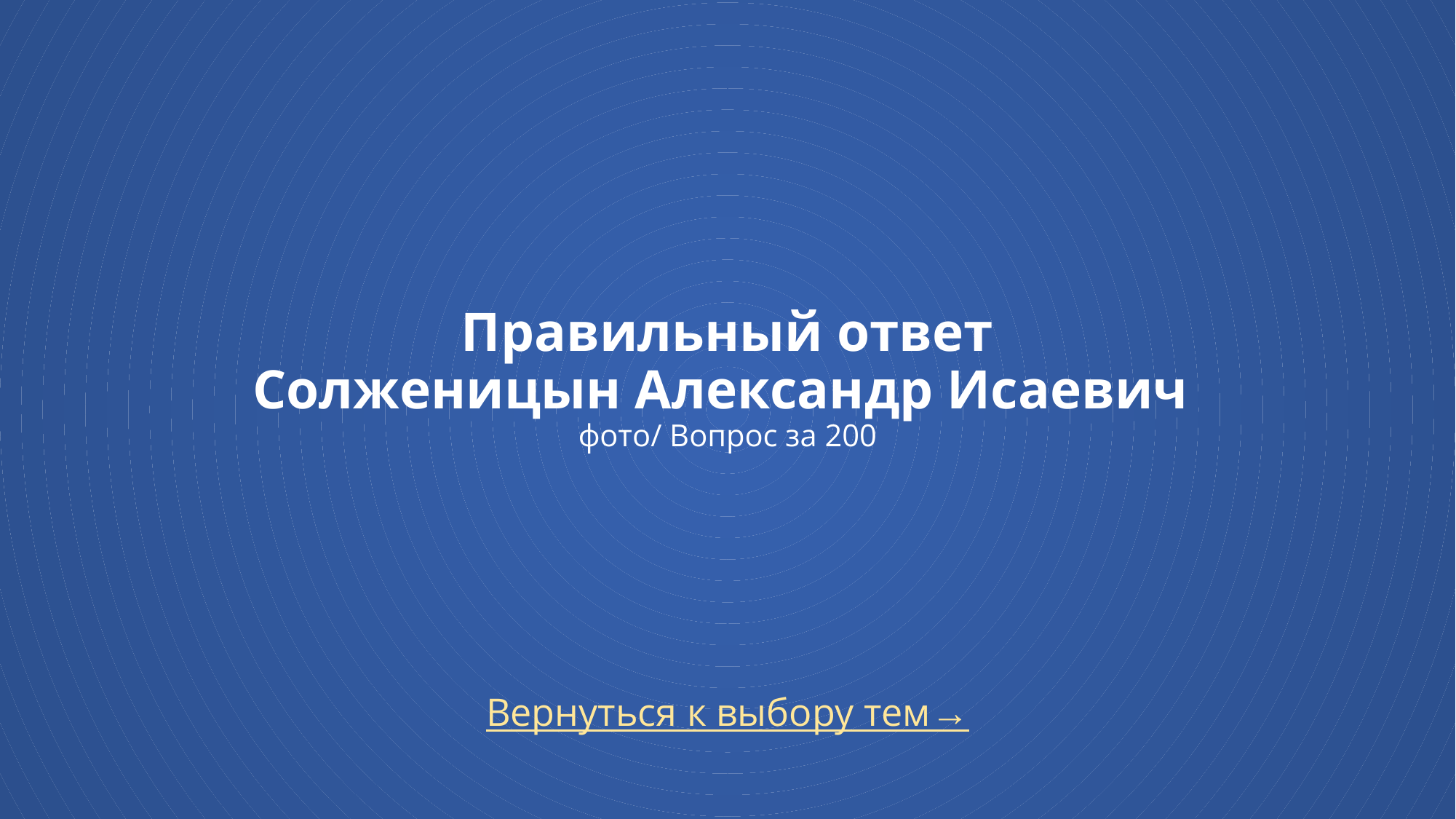

# Правильный ответ Солженицын Александр Исаевич фото/ Вопрос за 200
Вернуться к выбору тем→